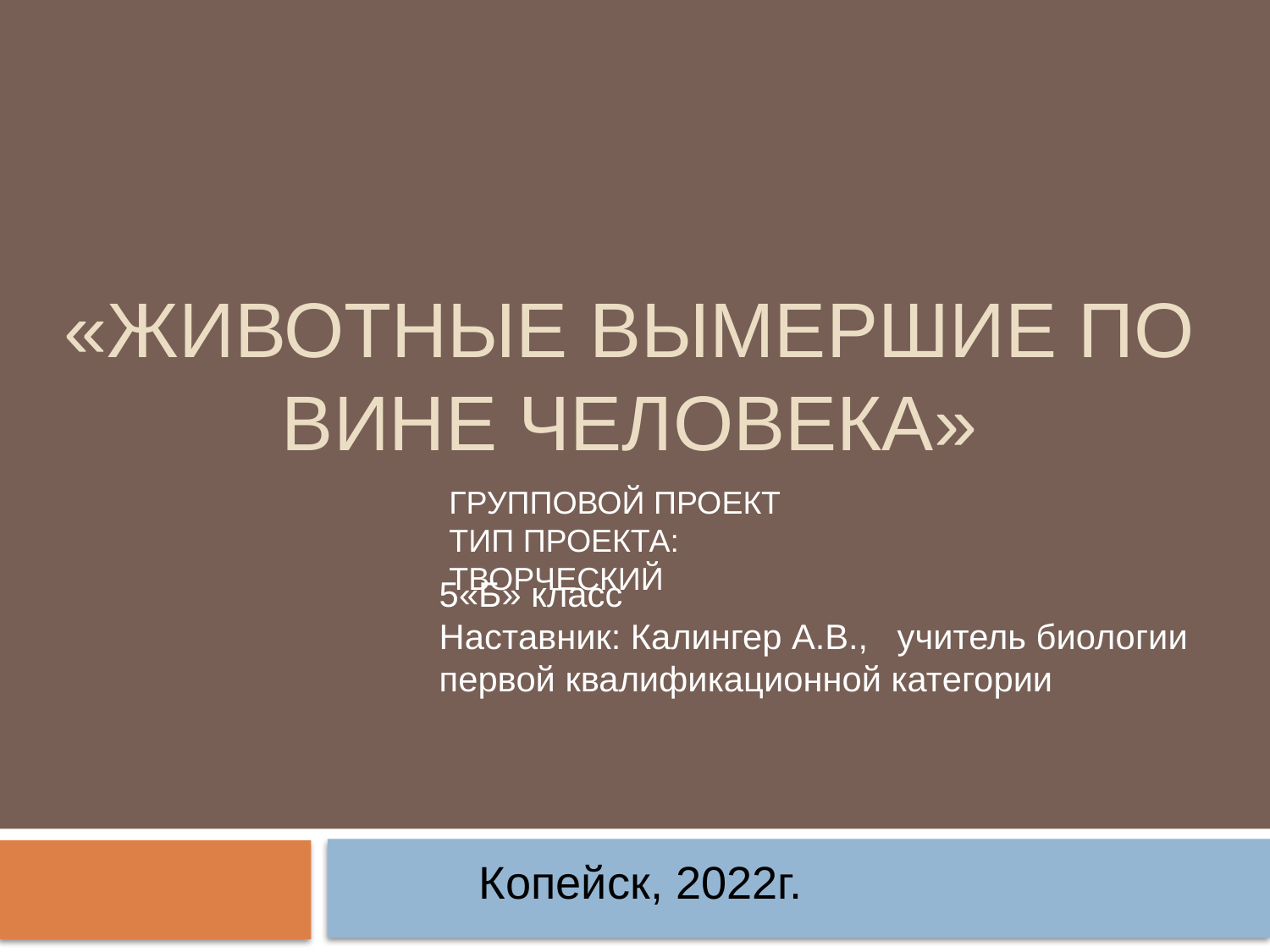

# «животные вымершие по вине человека»
ГРУППОВОЙ ПРОЕКТ
ТИП ПРОЕКТА: ТВОРЧЕСКИЙ
5«Б» класс
Наставник: Калингер А.В.,   учитель биологии первой квалификационной категории
Копейск, 2022г.